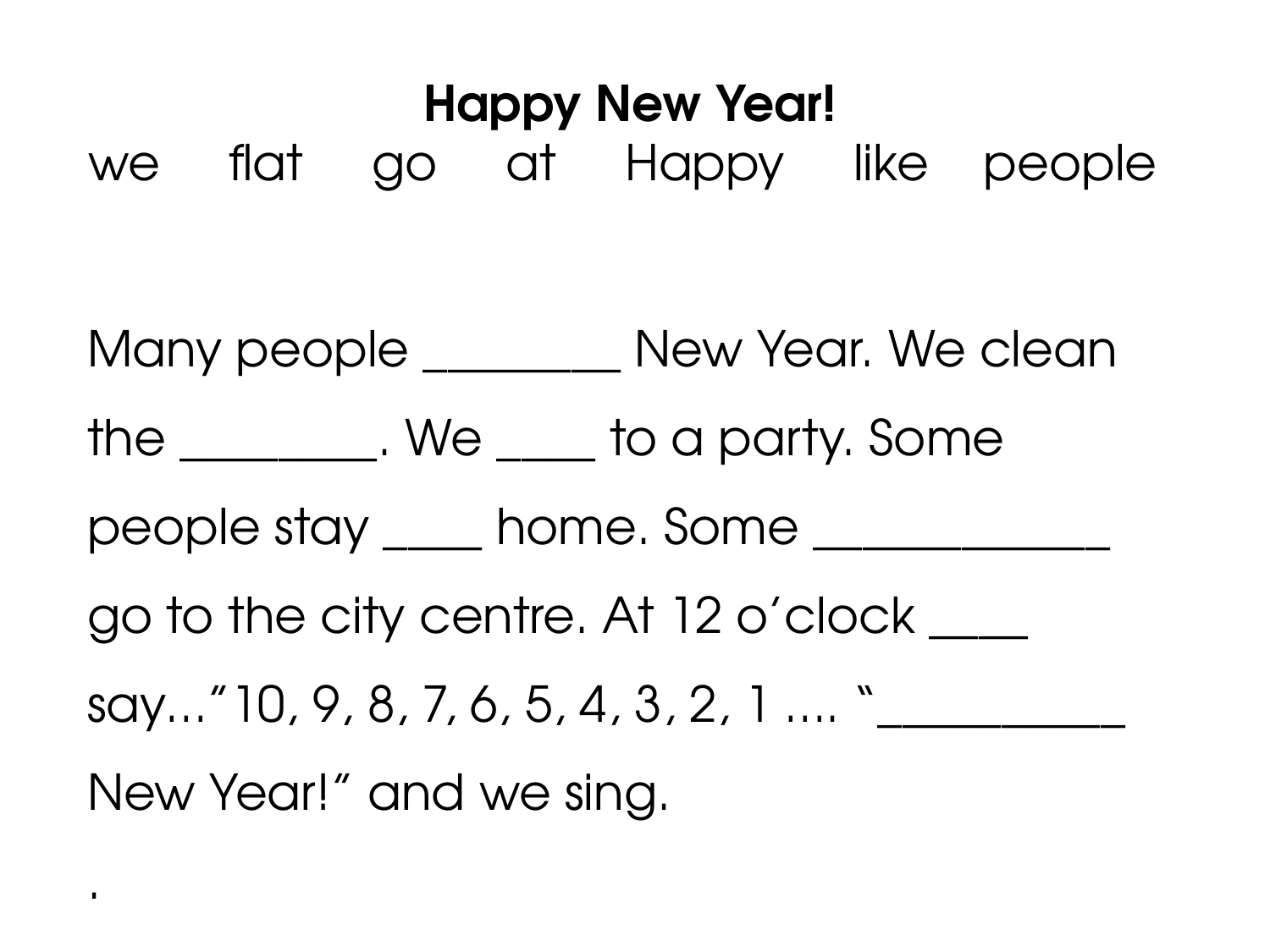

Happy New Year!
we     flat     go     at     Happy     like    people

Many people ________ New Year. We clean the ________. We ____ to a party. Some people stay ____ home. Some ____________ go to the city centre. At 12 o’clock ____ say…”10, 9, 8, 7, 6, 5, 4, 3, 2, 1 …. “__________ New Year!” and we sing.
.